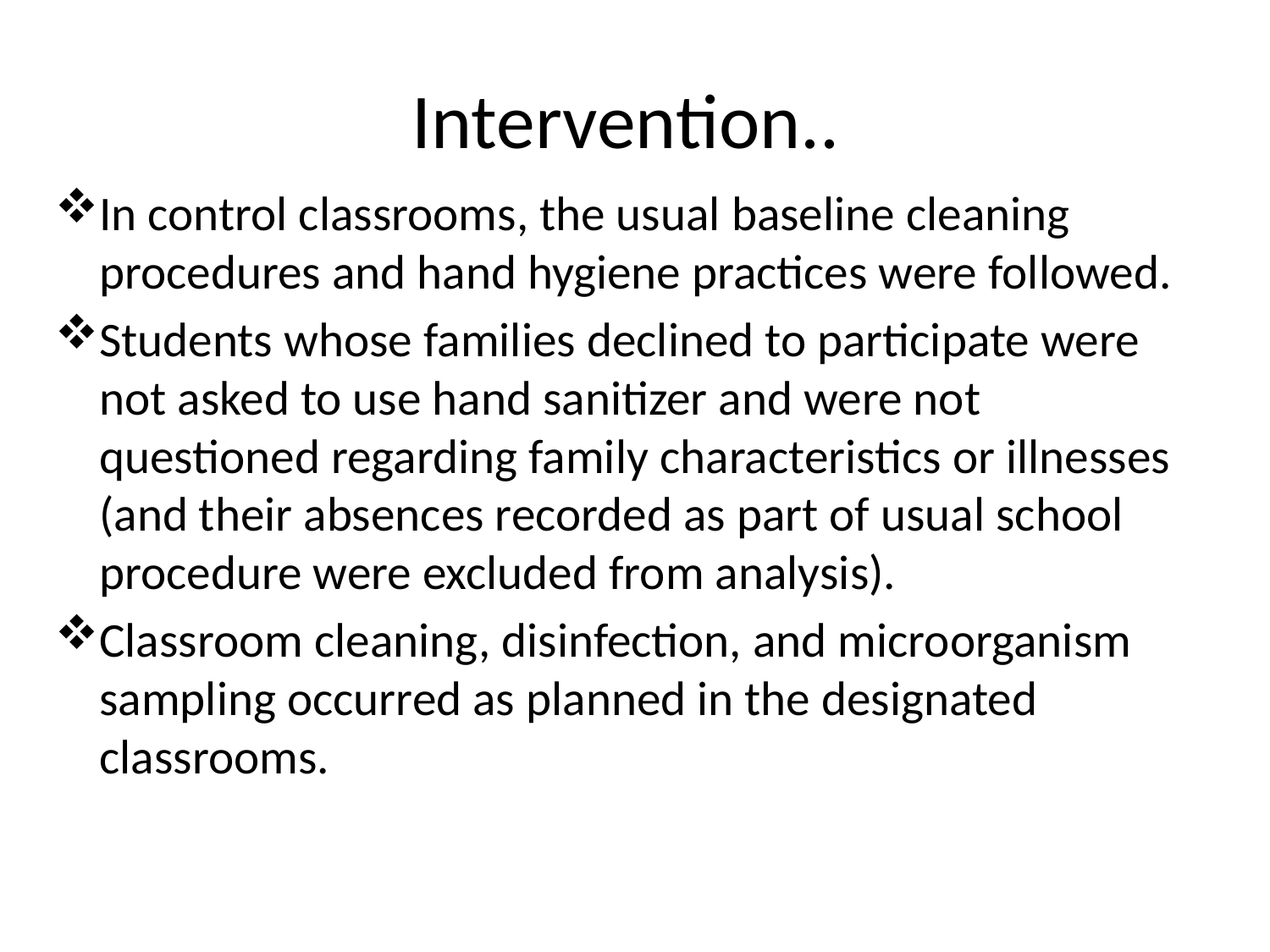

# Intervention..
In control classrooms, the usual baseline cleaning procedures and hand hygiene practices were followed.
Students whose families declined to participate were not asked to use hand sanitizer and were not questioned regarding family characteristics or illnesses (and their absences recorded as part of usual school procedure were excluded from analysis).
Classroom cleaning, disinfection, and microorganism sampling occurred as planned in the designated classrooms.